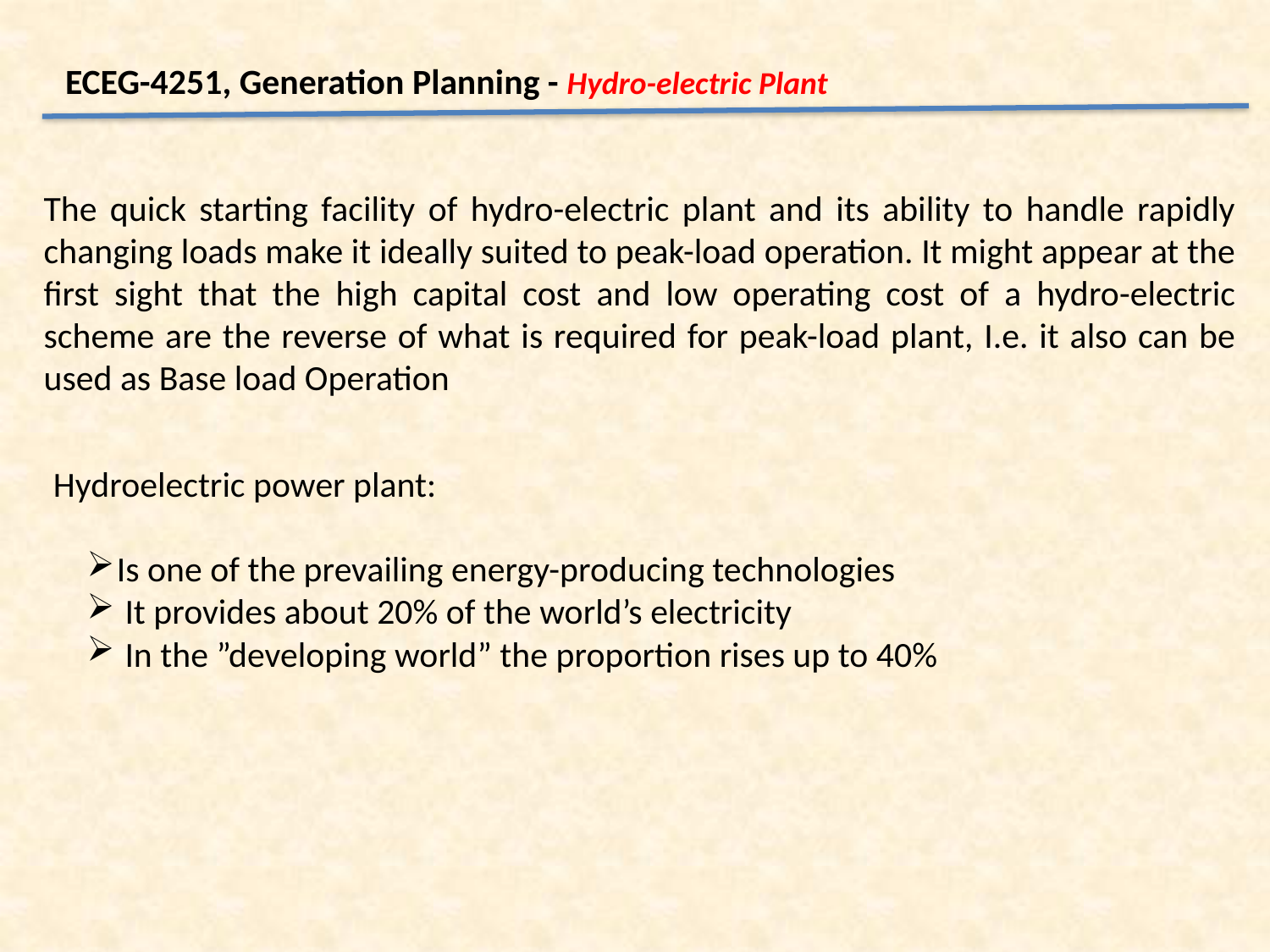

ECEG-4251, Generation Planning - Hydro-electric Plant
The quick starting facility of hydro-electric plant and its ability to handle rapidly changing loads make it ideally suited to peak-load operation. It might appear at the first sight that the high capital cost and low operating cost of a hydro-electric scheme are the reverse of what is required for peak-load plant, I.e. it also can be used as Base load Operation
Hydroelectric power plant:

Is one of the prevailing energy-producing technologies
 It provides about 20% of the world’s electricity
 In the ”developing world” the proportion rises up to 40%